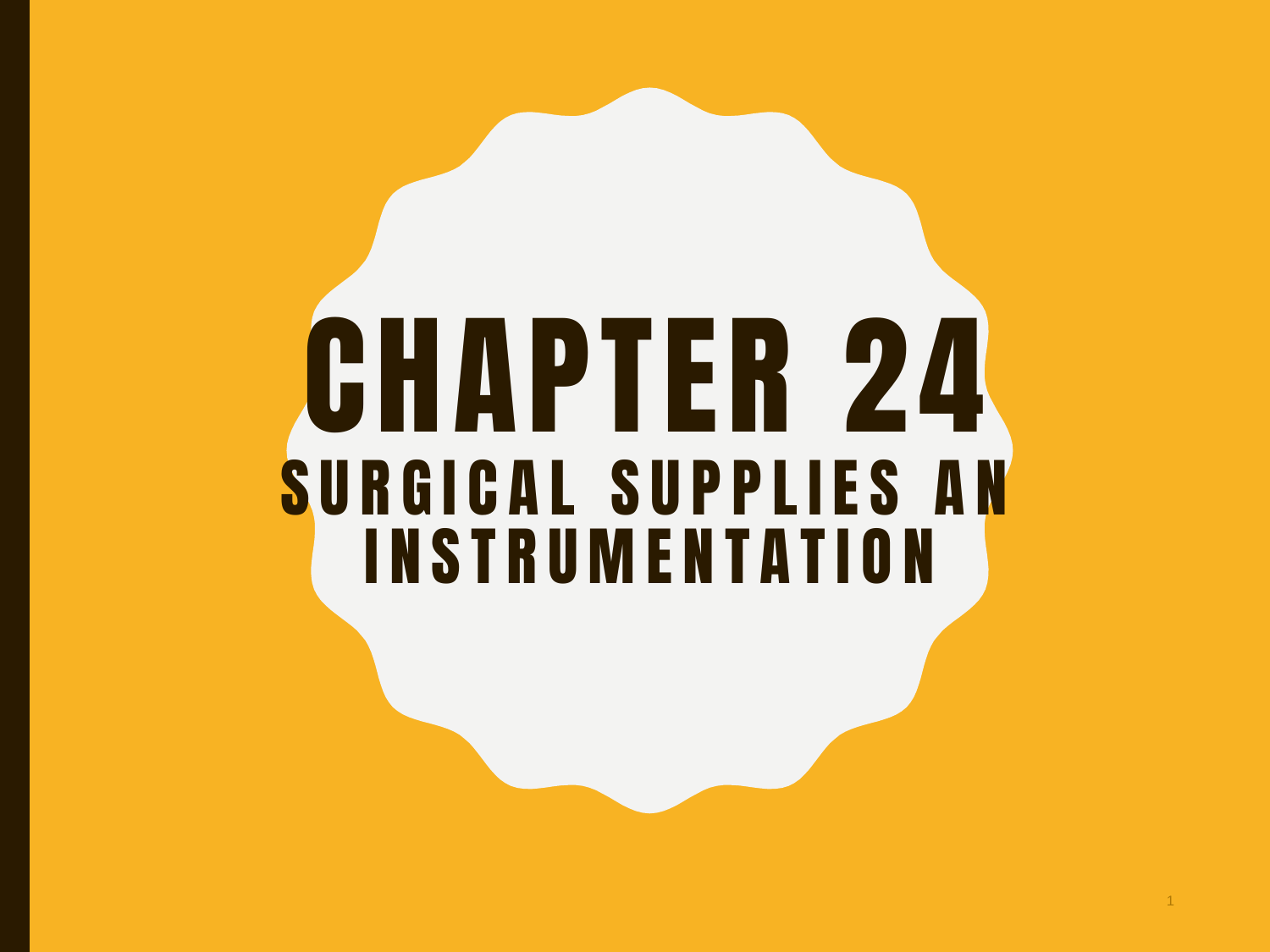

# Chapter 24 surgical supplies an instrumentation

 1